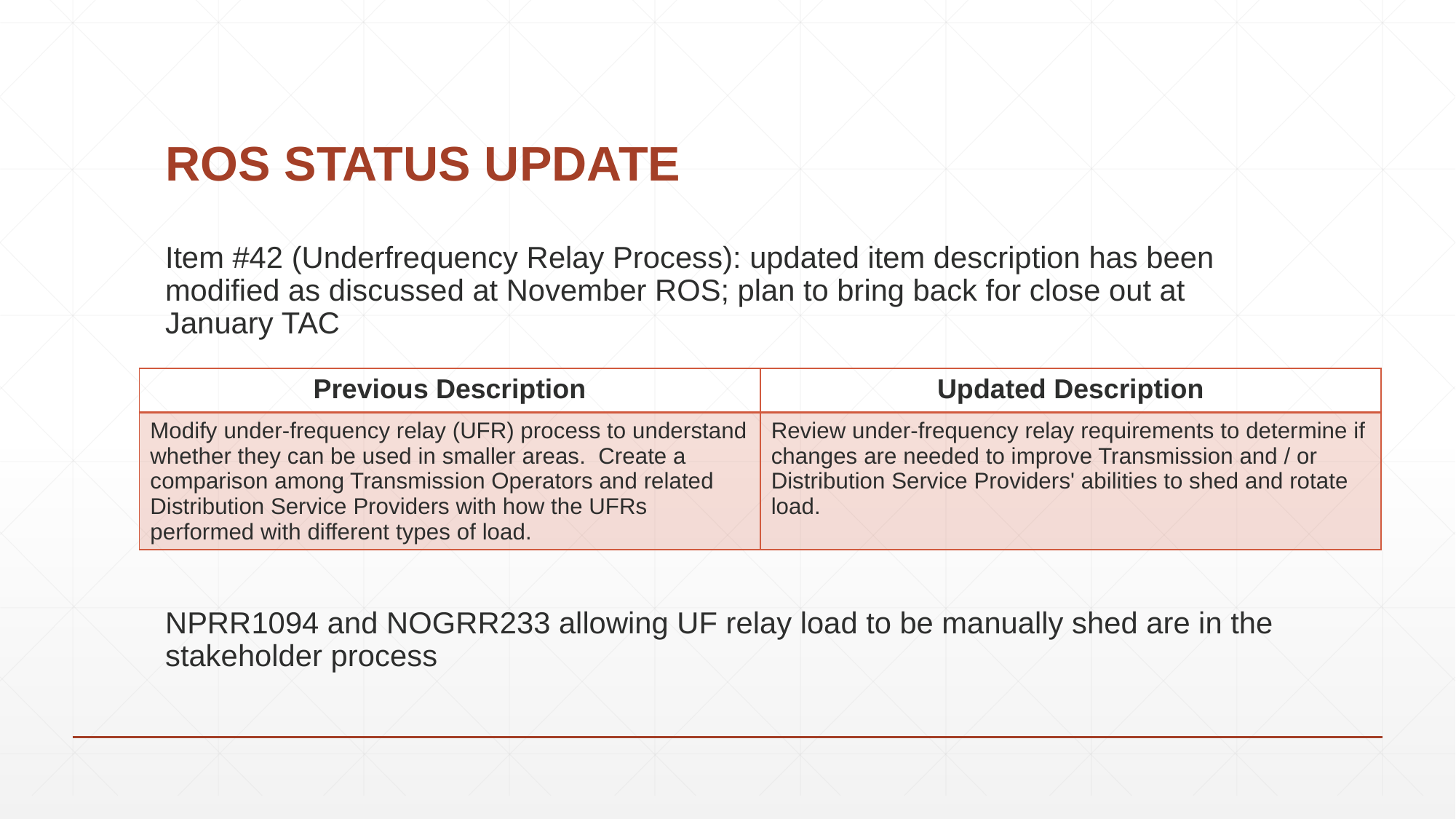

# ROS STATUS UPDATE
Item #42 (Underfrequency Relay Process): updated item description has been modified as discussed at November ROS; plan to bring back for close out at January TAC

NPRR1094 and NOGRR233 allowing UF relay load to be manually shed are in the stakeholder process
| Previous Description | Updated Description |
| --- | --- |
| Modify under-frequency relay (UFR) process to understand whether they can be used in smaller areas. Create a comparison among Transmission Operators and related Distribution Service Providers with how the UFRs performed with different types of load. | Review under-frequency relay requirements to determine if changes are needed to improve Transmission and / or Distribution Service Providers' abilities to shed and rotate load. |